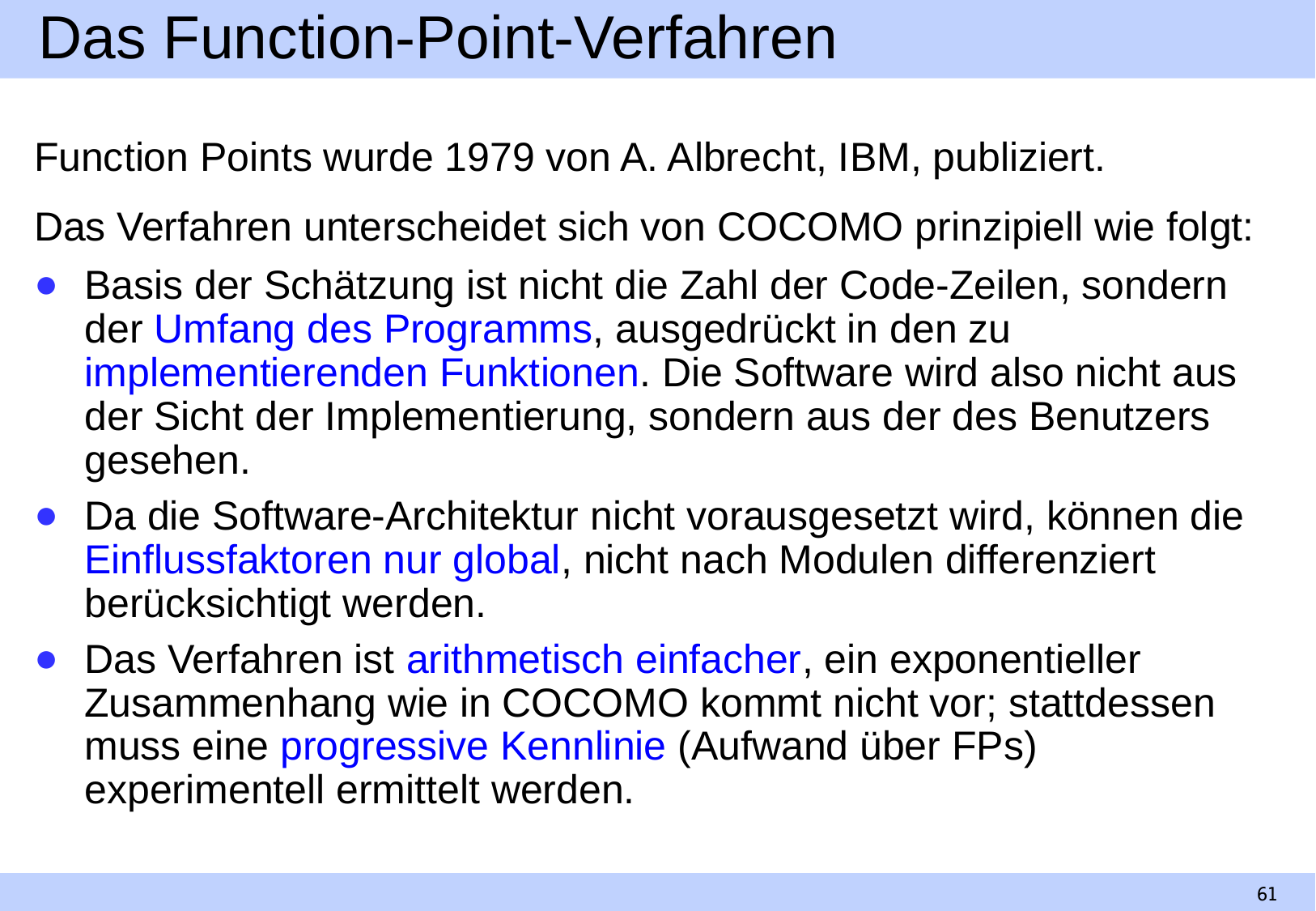

# Das Function-Point-Verfahren
Function Points wurde 1979 von A. Albrecht, IBM, publiziert.
Das Verfahren unterscheidet sich von COCOMO prinzipiell wie folgt:
Basis der Schätzung ist nicht die Zahl der Code-Zeilen, sondern der Umfang des Programms, ausgedrückt in den zu implementierenden Funktionen. Die Software wird also nicht aus der Sicht der Implementierung, sondern aus der des Benutzers gesehen.
Da die Software-Architektur nicht vorausgesetzt wird, können die Einflussfaktoren nur global, nicht nach Modulen differenziert berücksichtigt werden.
Das Verfahren ist arithmetisch einfacher, ein exponentieller Zusammenhang wie in COCOMO kommt nicht vor; stattdessen muss eine progressive Kennlinie (Aufwand über FPs) experimentell ermittelt werden.
61